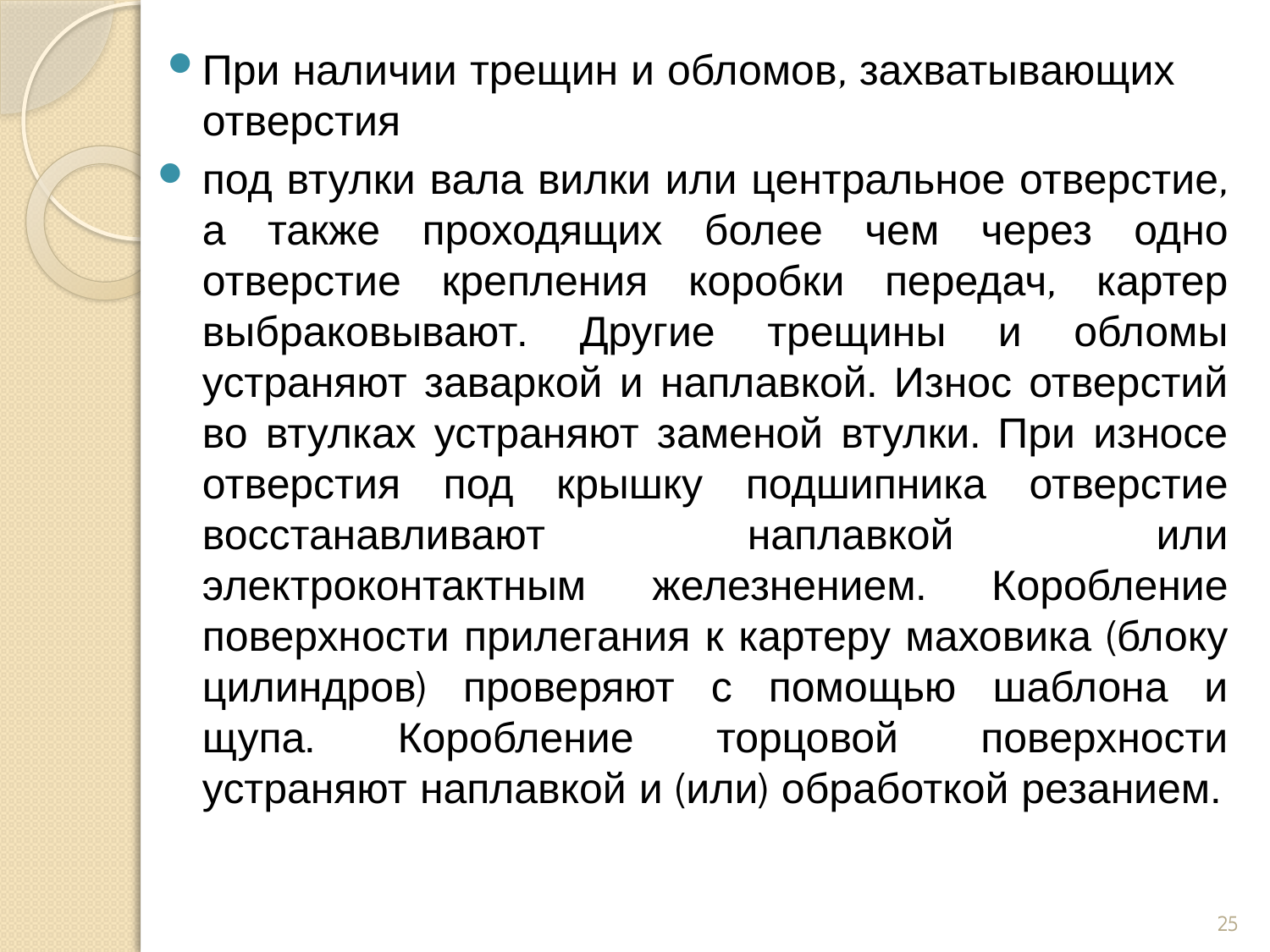

При наличии трещин и обломов, захватывающих отверстия
под втулки вала вилки или центральное отверстие, а также проходящих более чем через одно отверстие крепления ко­робки передач, картер выбраковывают. Другие трещины и обломы устраняют заваркой и наплавкой. Износ отверстий во втулках устраняют заменой втулки. При износе отверстия под крышку подшипника отверстие восстанавливают наплавкой или электроконтактным железнением. Коробление поверхно­сти прилегания к картеру маховика (блоку цилиндров) прове­ряют с помощью шаблона и щупа. Коробление торцовой по­верхности устраняют наплавкой и (или) обработкой резанием.
25